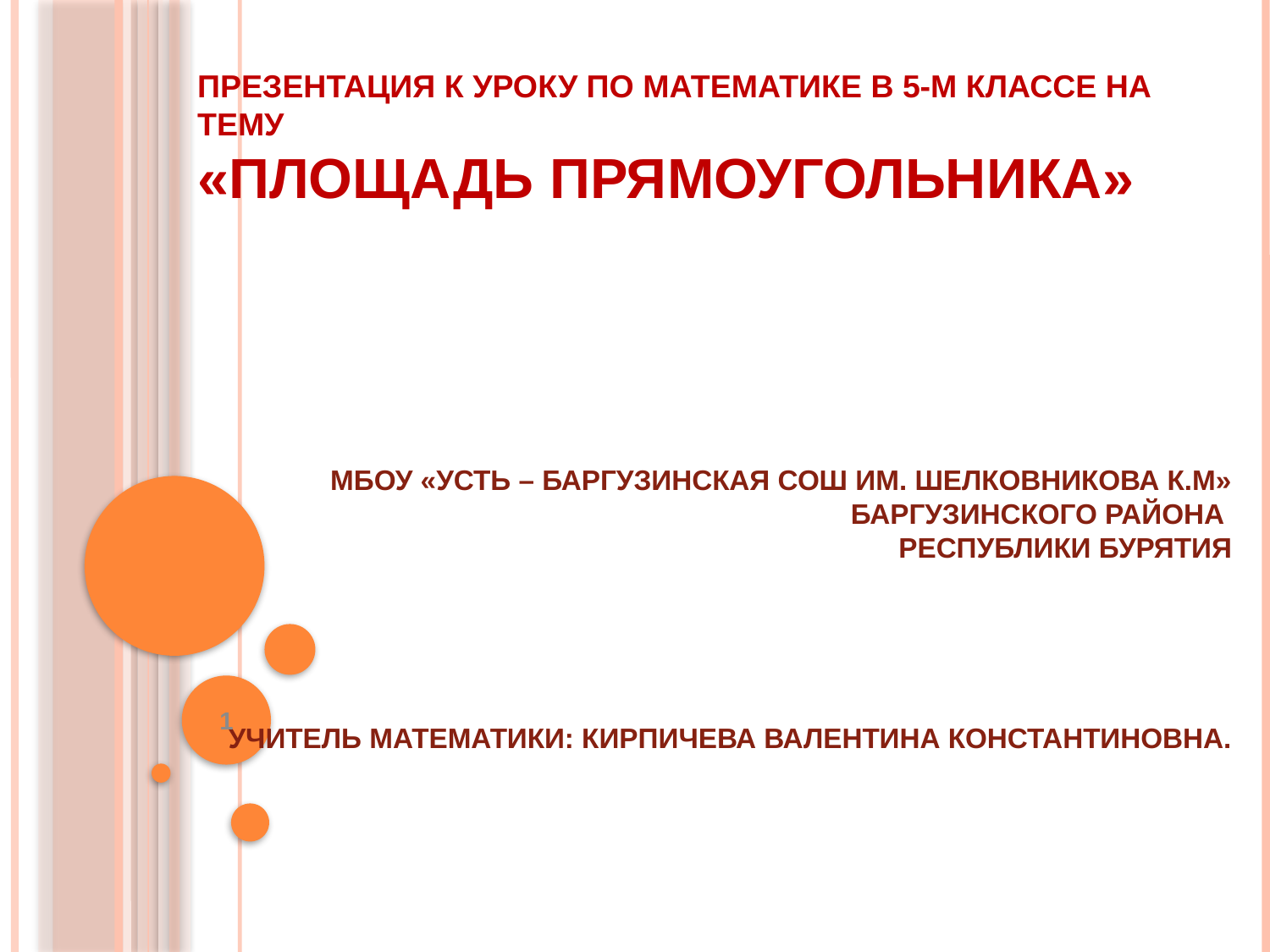

# Презентация к уроку по математике в 5-м классе на тему «Площадь прямоугольника»
МБОУ «Усть – Баргузинская СОШ им. Шелковникова К.М»
Баргузинского района
Республики Бурятия

Учитель математики: Кирпичева Валентина Константиновна.

1